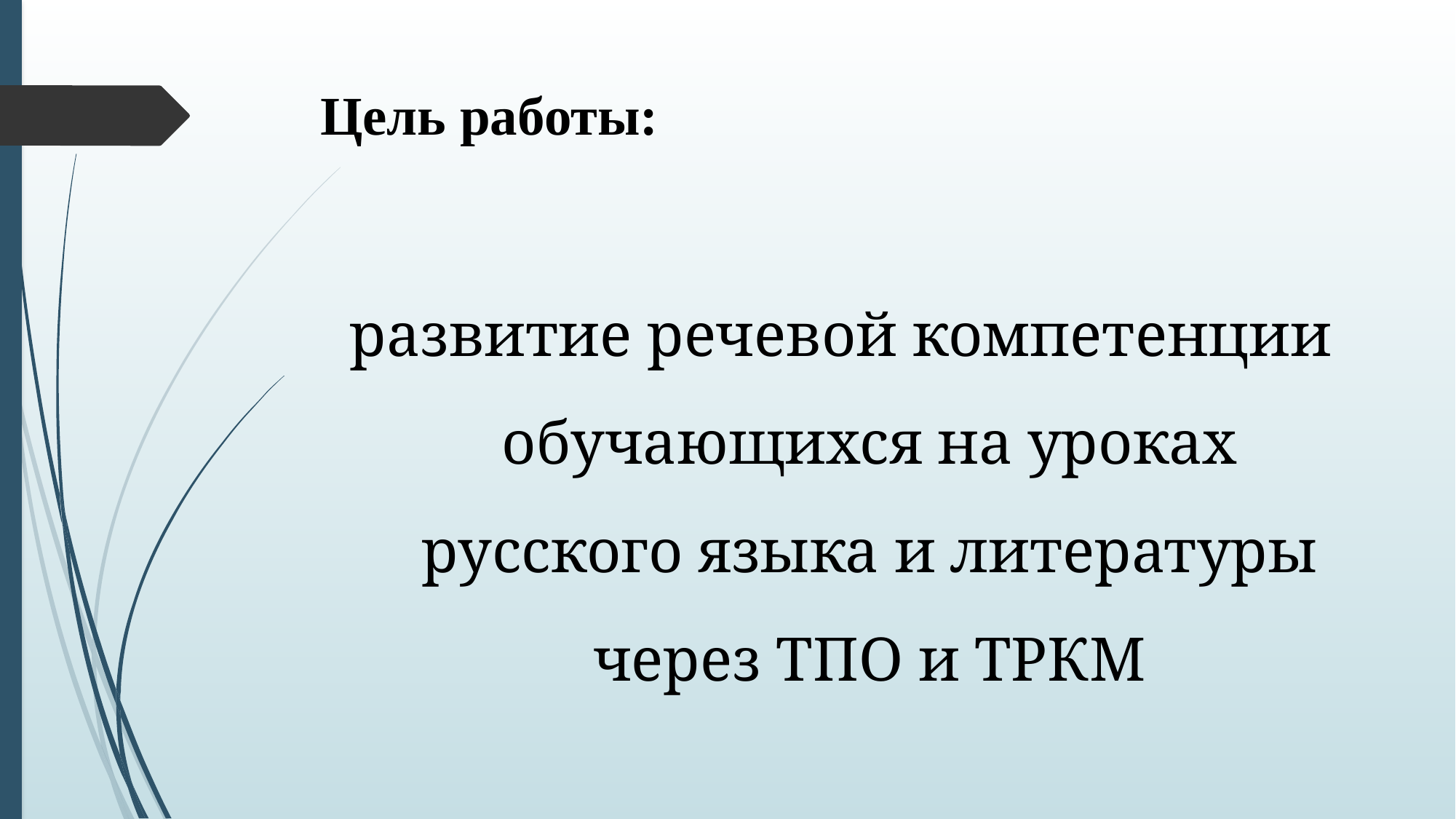

# Цель работы:
развитие речевой компетенции обучающихся на уроках русского языка и литературы через ТПО и ТРКМ